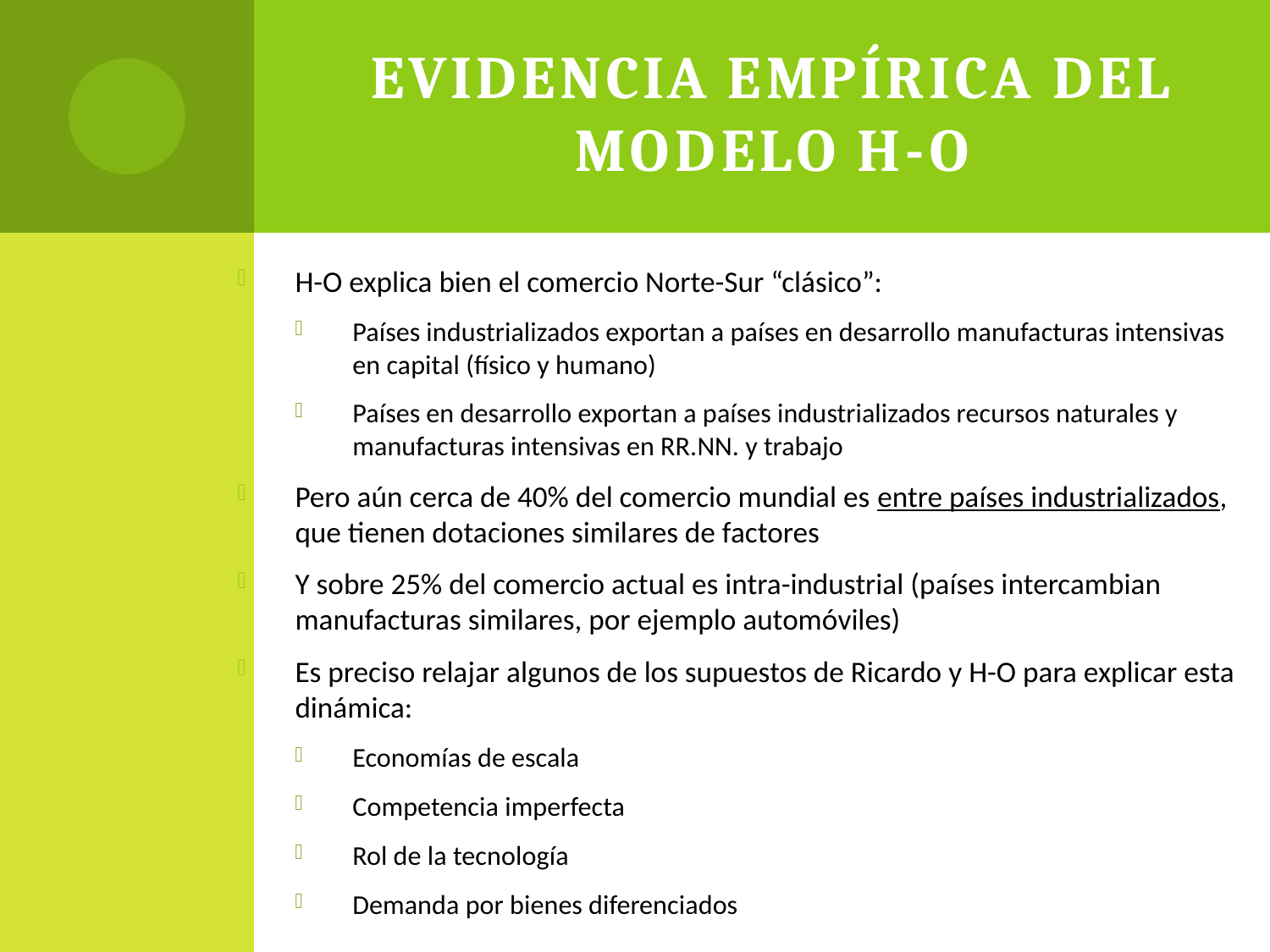

# Evidencia empírica del modelo H-O
H-O explica bien el comercio Norte-Sur “clásico”:
Países industrializados exportan a países en desarrollo manufacturas intensivas en capital (físico y humano)
Países en desarrollo exportan a países industrializados recursos naturales y manufacturas intensivas en RR.NN. y trabajo
Pero aún cerca de 40% del comercio mundial es entre países industrializados, que tienen dotaciones similares de factores
Y sobre 25% del comercio actual es intra-industrial (países intercambian manufacturas similares, por ejemplo automóviles)
Es preciso relajar algunos de los supuestos de Ricardo y H-O para explicar esta dinámica:
Economías de escala
Competencia imperfecta
Rol de la tecnología
Demanda por bienes diferenciados